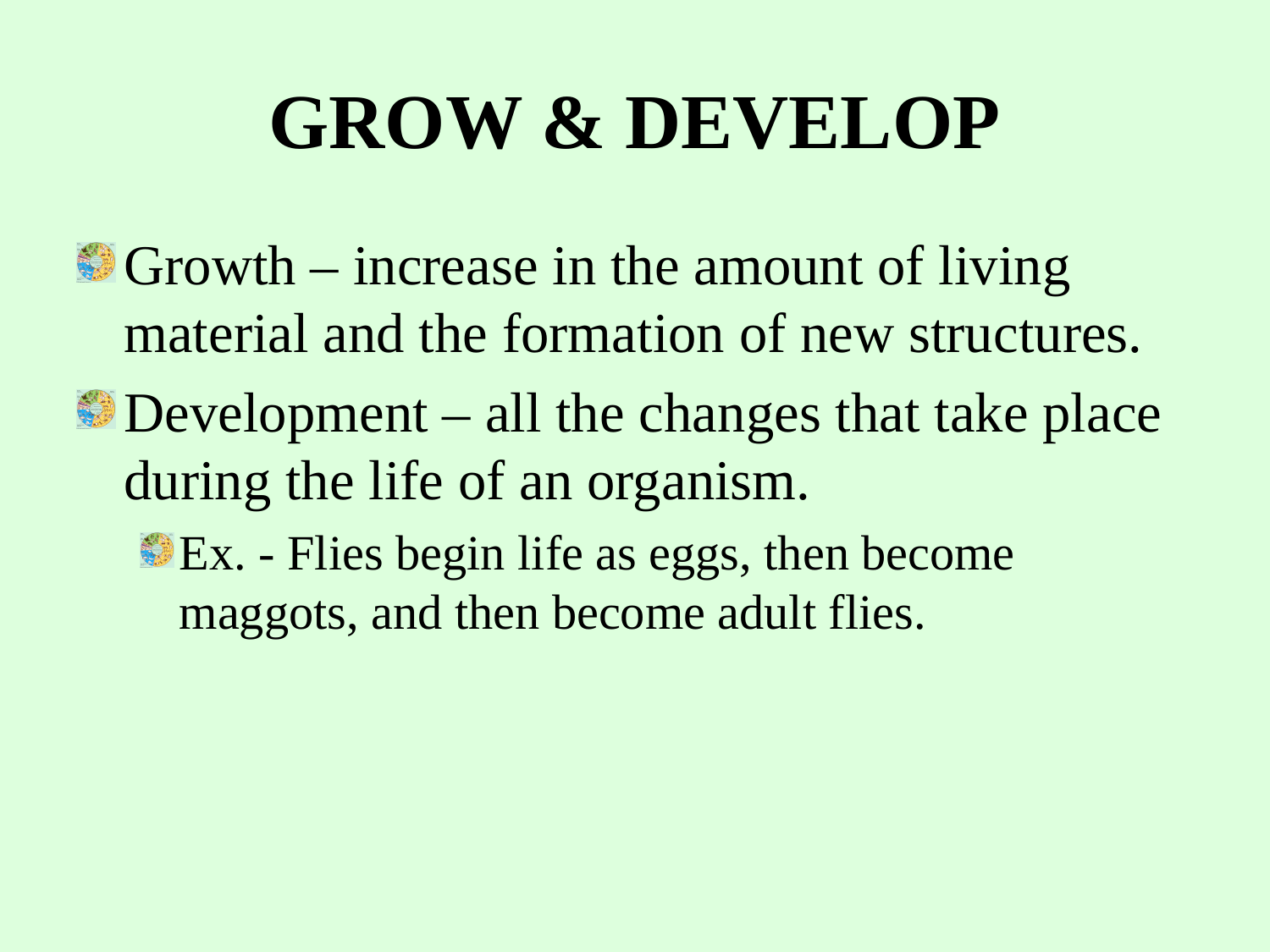

# GROW & DEVELOP
Growth – increase in the amount of living material and the formation of new structures.
Development – all the changes that take place during the life of an organism.
Ex. - Flies begin life as eggs, then become maggots, and then become adult flies.